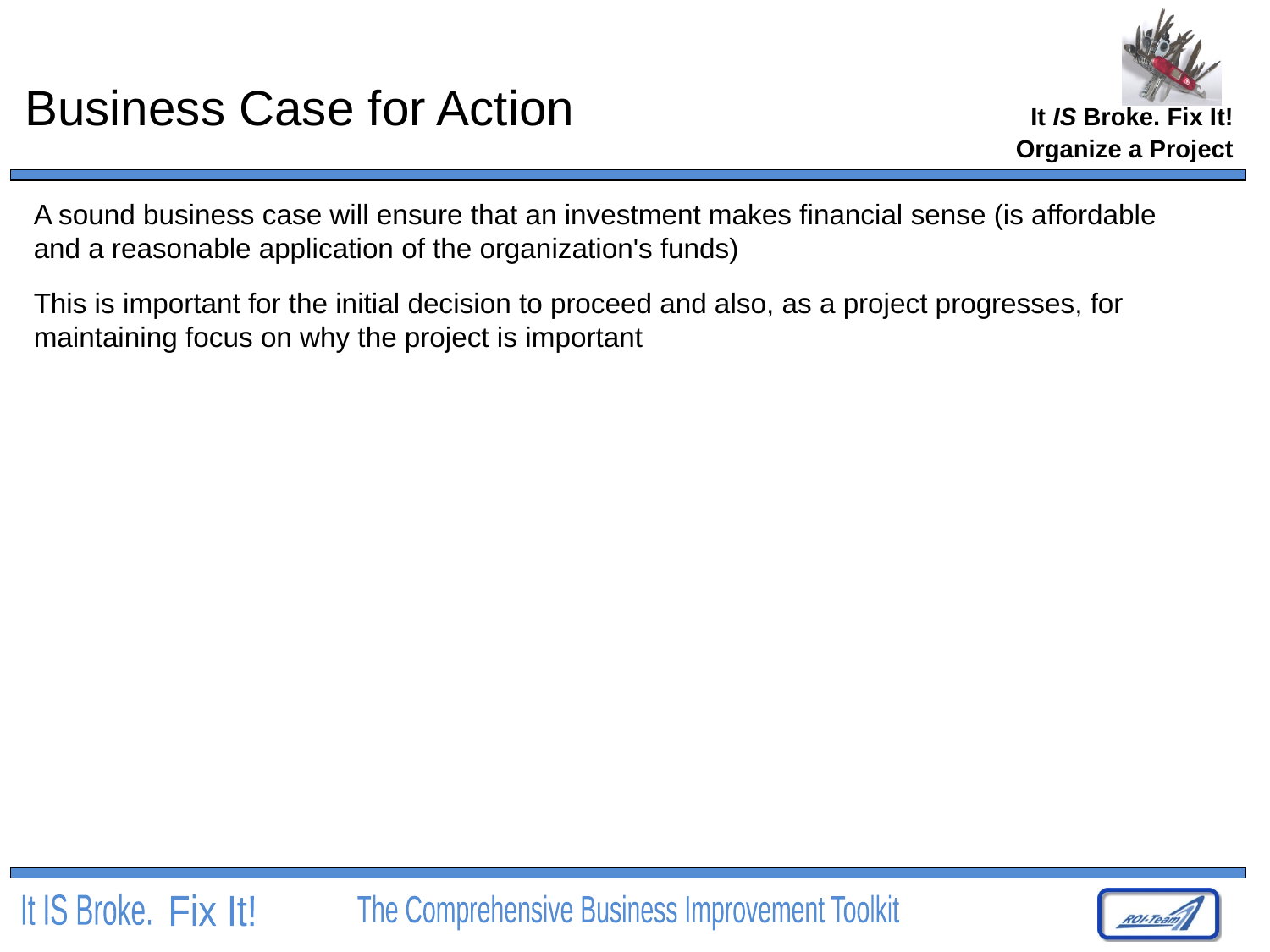

# Business Case for Action
Organize a Project
A sound business case will ensure that an investment makes financial sense (is affordable and a reasonable application of the organization's funds)
This is important for the initial decision to proceed and also, as a project progresses, for maintaining focus on why the project is important